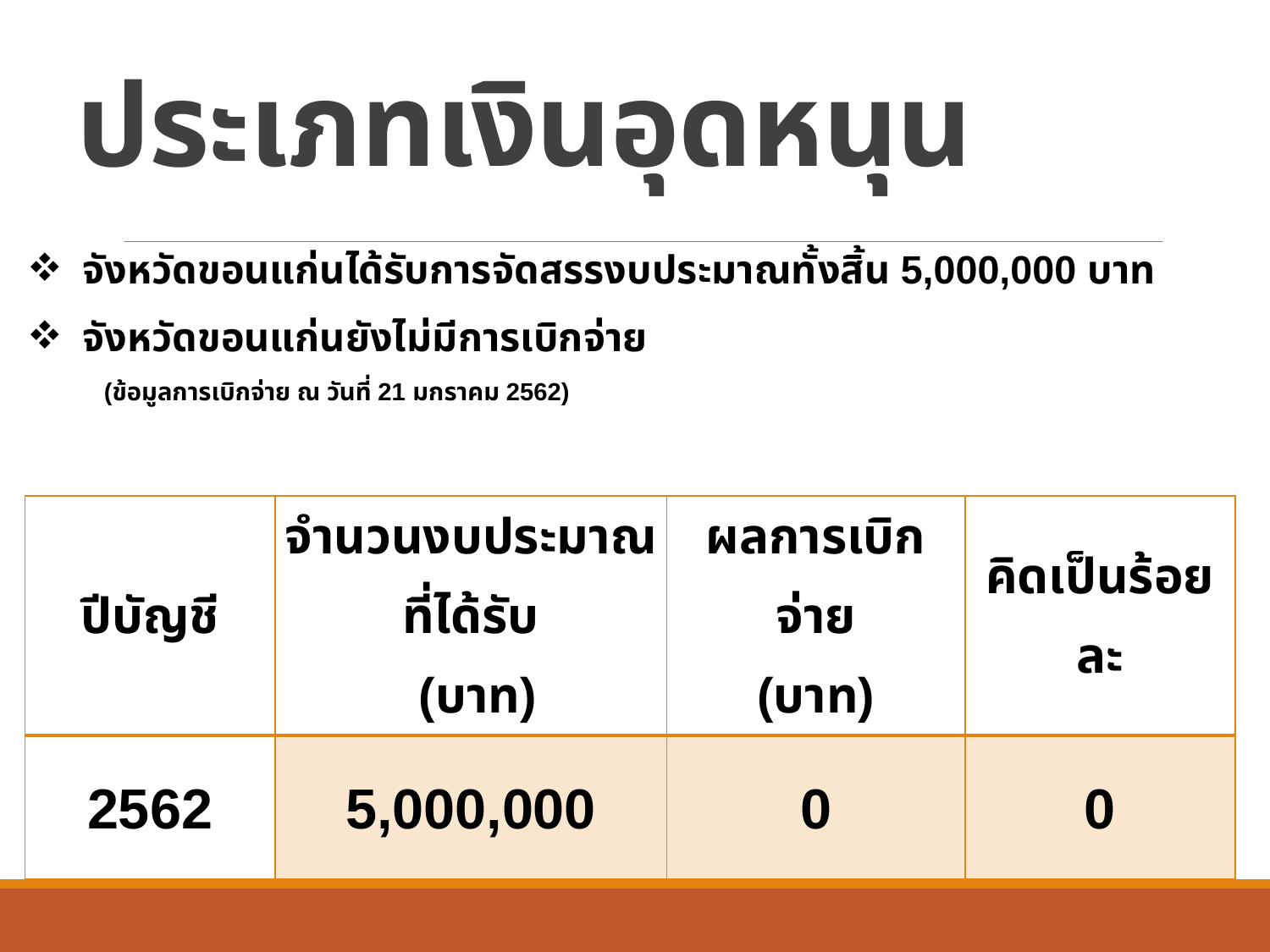

# ประเภทเงินอุดหนุน
จังหวัดขอนแก่นได้รับการจัดสรรงบประมาณทั้งสิ้น 5,000,000 บาท
จังหวัดขอนแก่นยังไม่มีการเบิกจ่าย
           (ข้อมูลการเบิกจ่าย ณ วันที่ 21 มกราคม 2562)
| ปีบัญชี | จำนวนงบประมาณที่ได้รับ (บาท) | ผลการเบิกจ่าย (บาท) | คิดเป็นร้อยละ |
| --- | --- | --- | --- |
| 2562 | 5,000,000 | 0 | 0 |